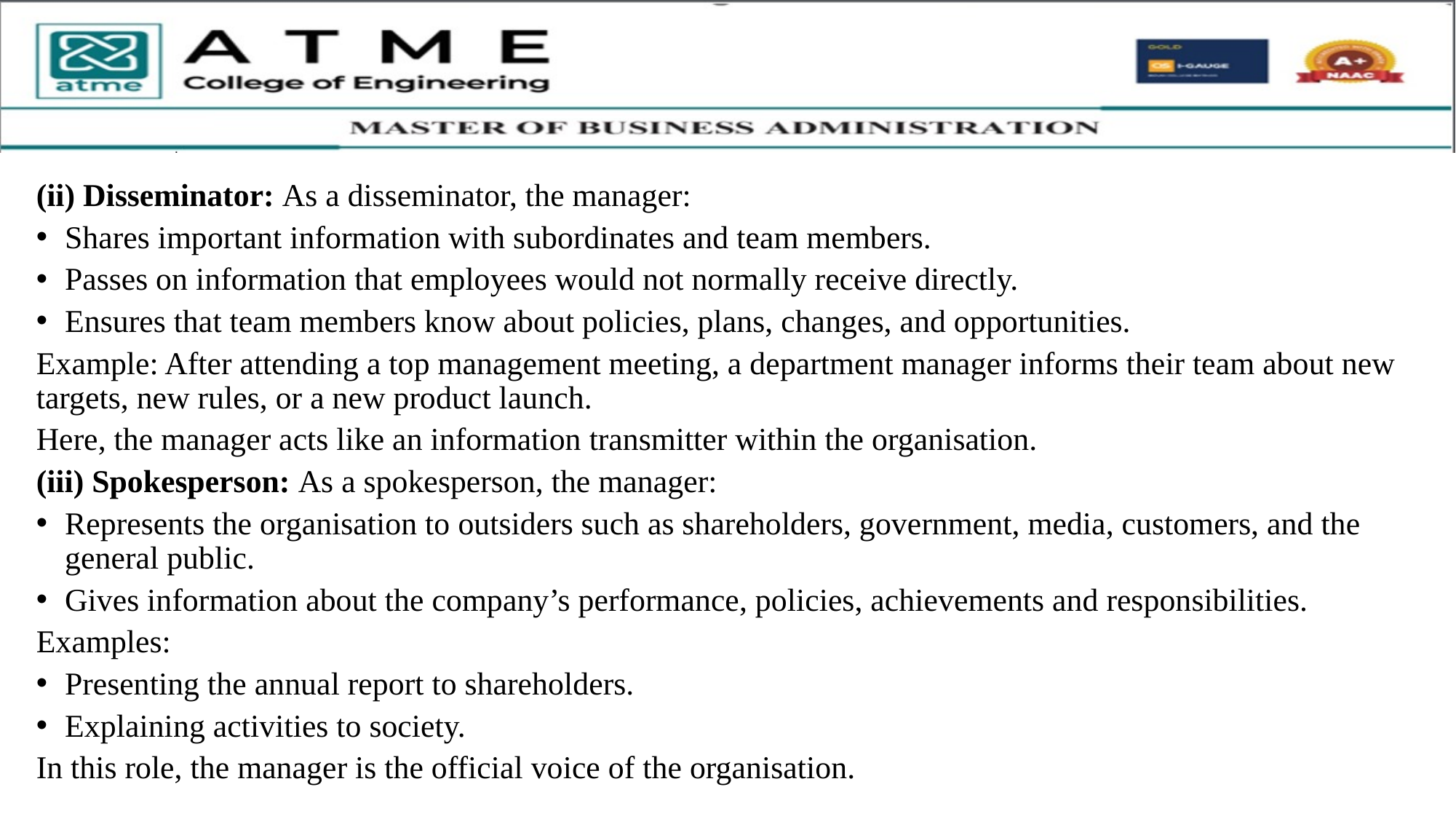

(ii) Disseminator: As a disseminator, the manager:
Shares important information with subordinates and team members.
Passes on information that employees would not normally receive directly.
Ensures that team members know about policies, plans, changes, and opportunities.
Example: After attending a top management meeting, a department manager informs their team about new targets, new rules, or a new product launch.
Here, the manager acts like an information transmitter within the organisation.
(iii) Spokesperson: As a spokesperson, the manager:
Represents the organisation to outsiders such as shareholders, government, media, customers, and the general public.
Gives information about the company’s performance, policies, achievements and responsibilities.
Examples:
Presenting the annual report to shareholders.
Explaining activities to society.
In this role, the manager is the official voice of the organisation.